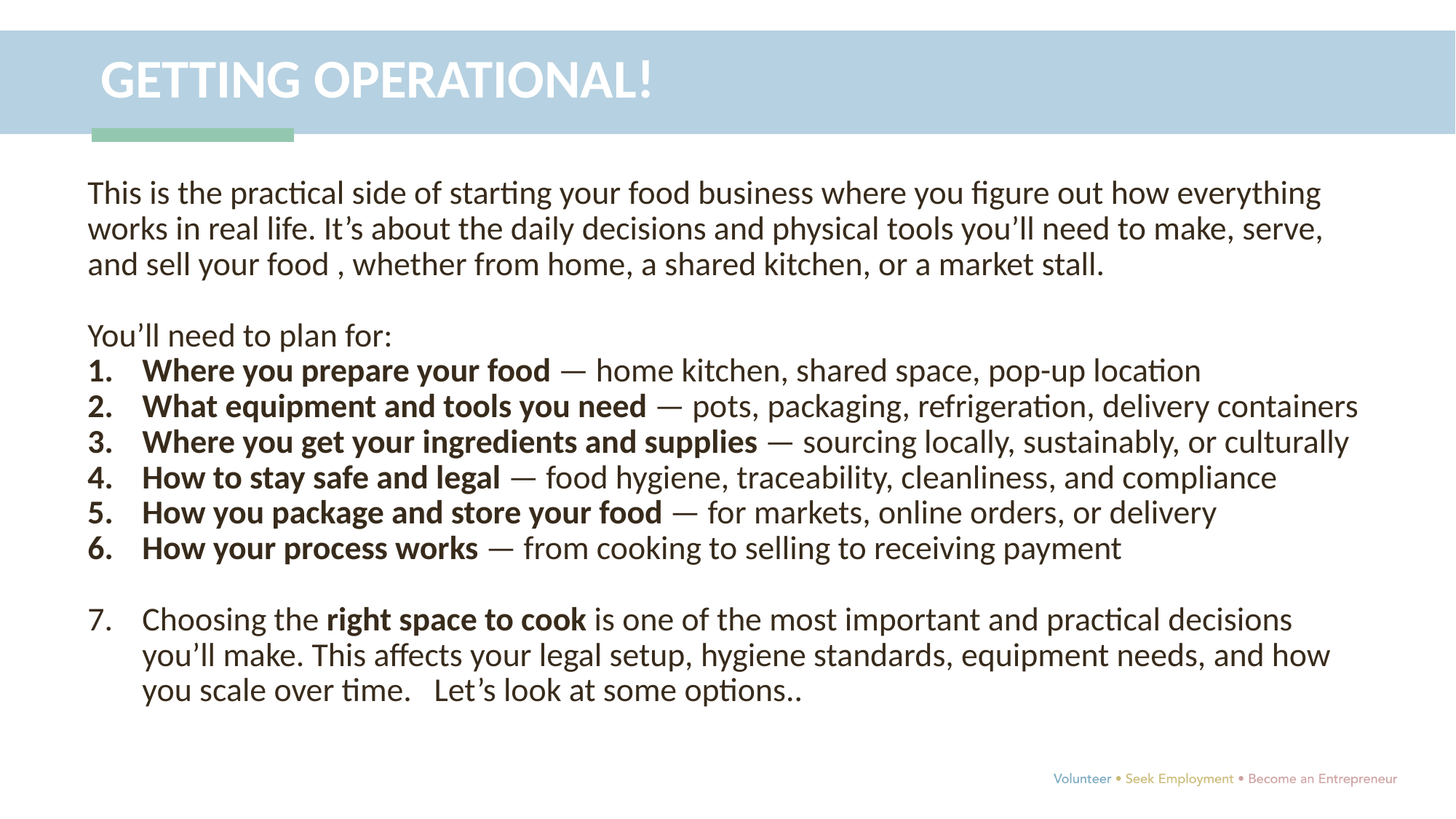

GETTING OPERATIONAL!
This is the practical side of starting your food business where you figure out how everything works in real life. It’s about the daily decisions and physical tools you’ll need to make, serve, and sell your food , whether from home, a shared kitchen, or a market stall.

You’ll need to plan for:
Where you prepare your food — home kitchen, shared space, pop-up location
What equipment and tools you need — pots, packaging, refrigeration, delivery containers
Where you get your ingredients and supplies — sourcing locally, sustainably, or culturally
How to stay safe and legal — food hygiene, traceability, cleanliness, and compliance
How you package and store your food — for markets, online orders, or delivery
How your process works — from cooking to selling to receiving payment

Choosing the right space to cook is one of the most important and practical decisions you’ll make. This affects your legal setup, hygiene standards, equipment needs, and how you scale over time.   Let’s look at some options..